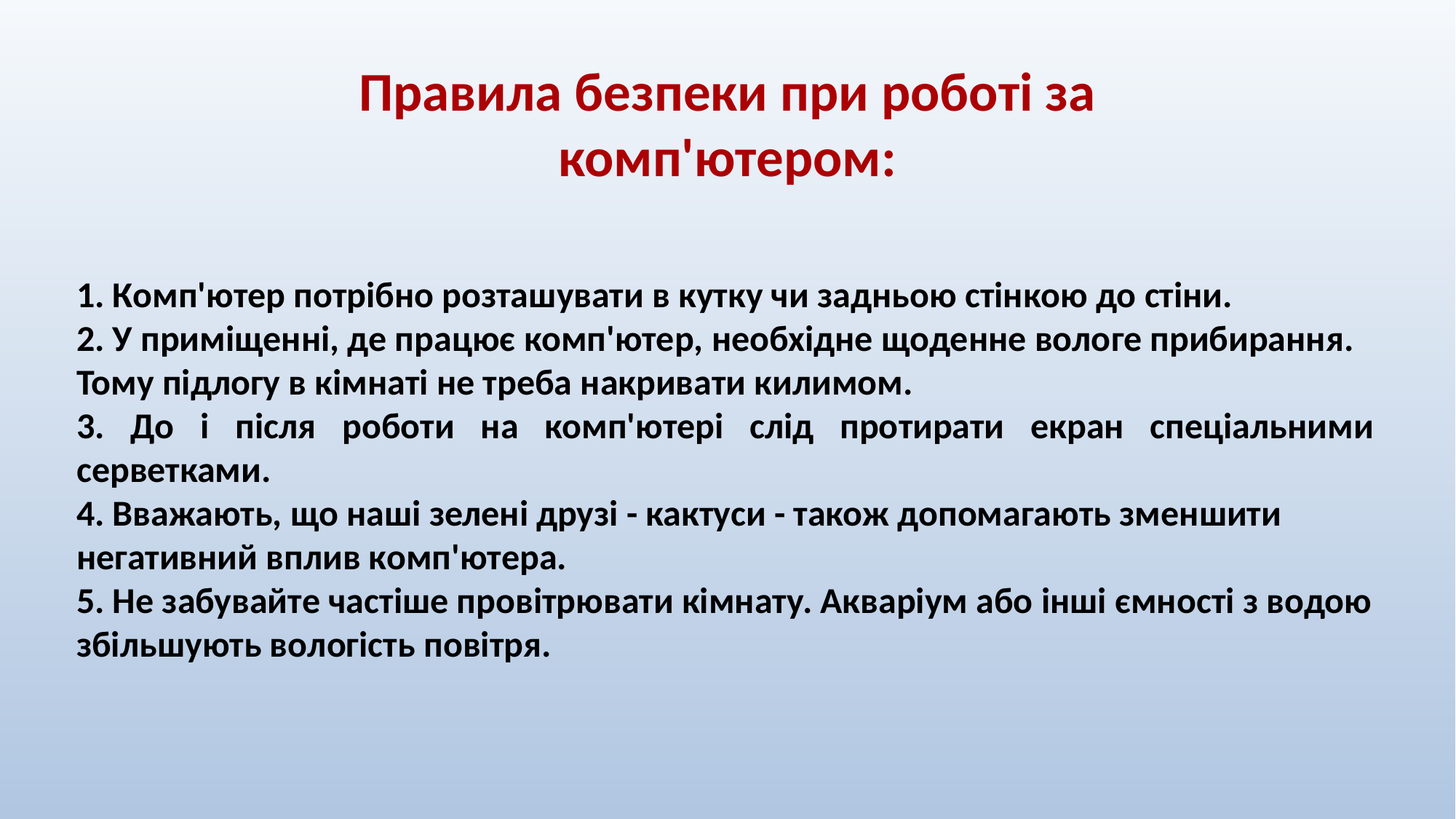

Правила безпеки при роботі за комп'ютером:
1. Комп'ютер потрібно розташувати в кутку чи задньою стінкою до стіни.
2. У приміщенні, де працює комп'ютер, необхідне щоденне вологе прибирання. Тому підлогу в кімнаті не треба накривати килимом.
3. До і після роботи на комп'ютері слід протирати екран спеціальними серветками.
4. Вважають, що наші зелені друзі - кактуси - також допомагають зменшити негативний вплив комп'ютера.
5. Не забувайте частіше провітрювати кімнату. Акваріум або інші ємності з водою збільшують вологість повітря.